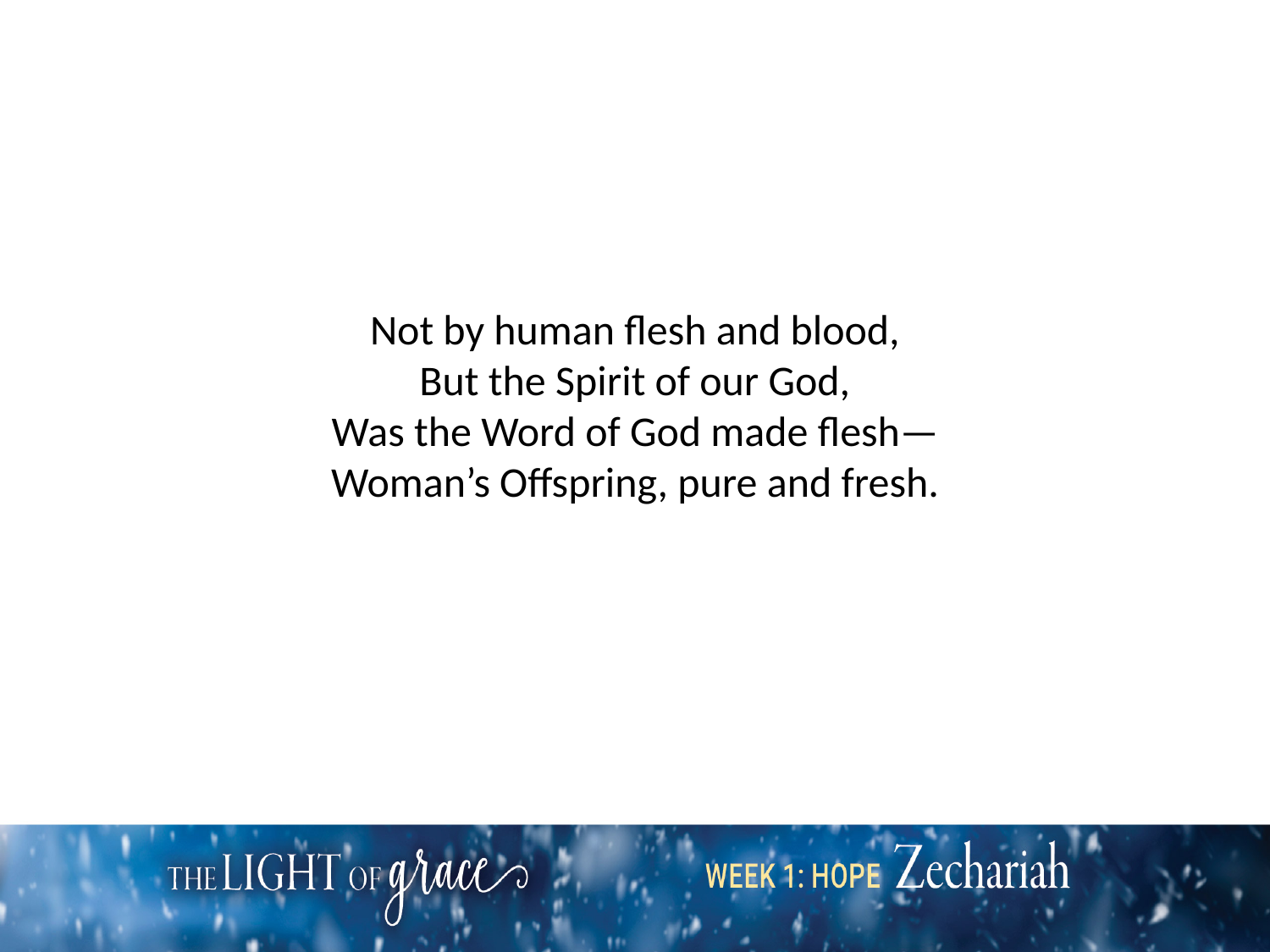

Not by human flesh and blood,
But the Spirit of our God,
Was the Word of God made flesh—
Woman’s Offspring, pure and fresh.